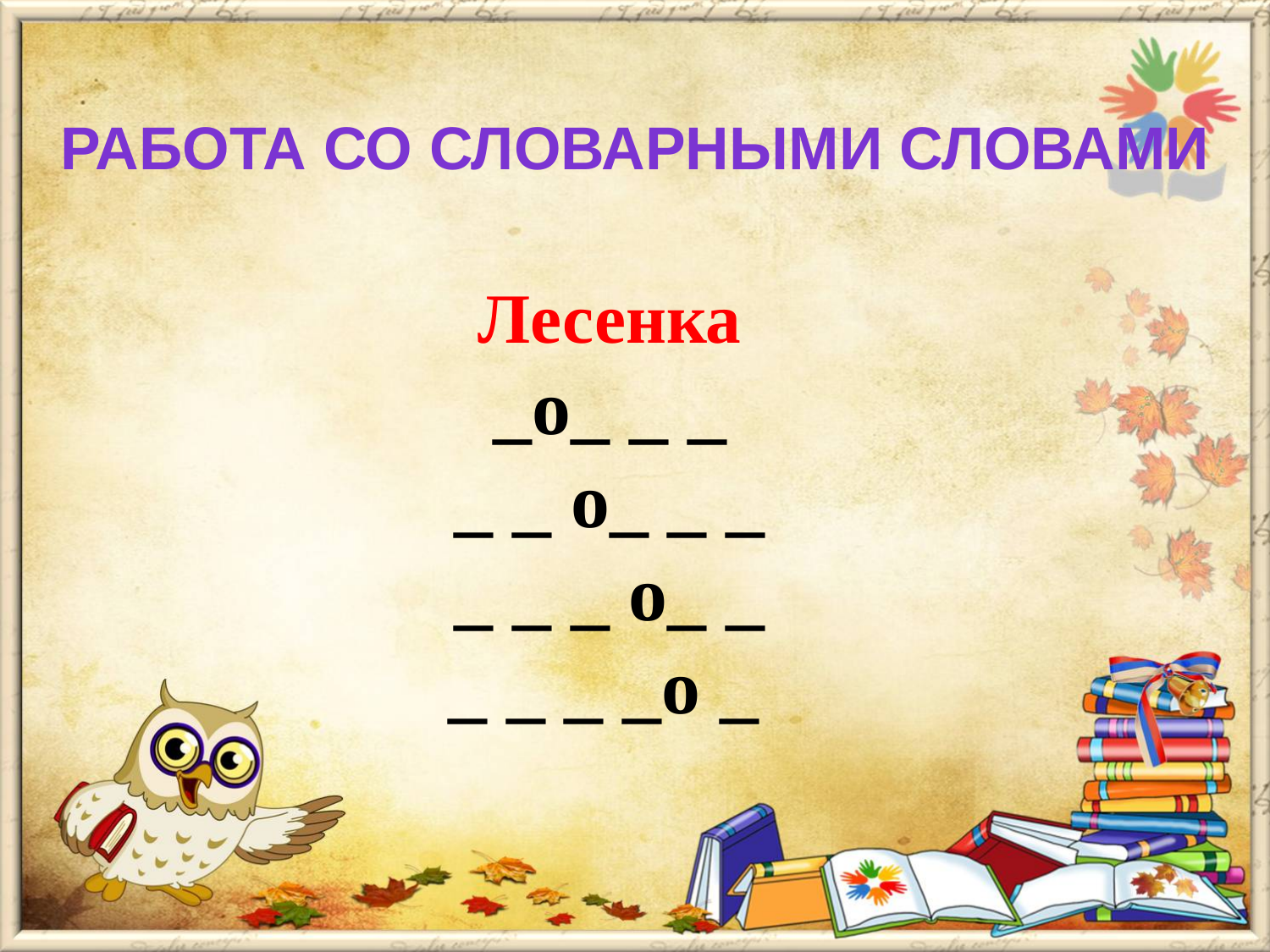

# Работа со словарными словами
Лесенка
_о_ _ _
_ _ о_ _ _
_ _ _ о_ _
_ _ _ _о _